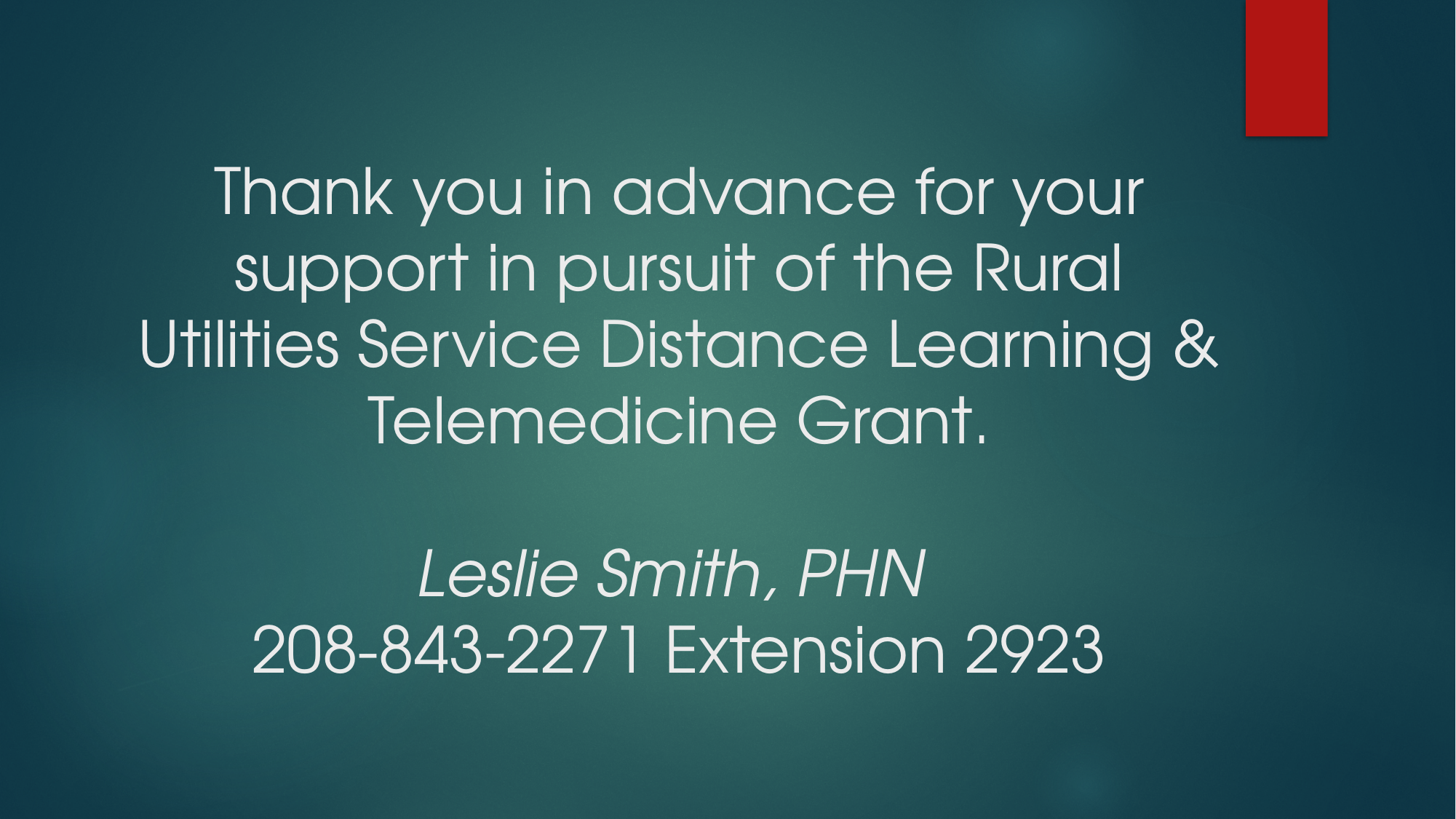

# Thank you in advance for your support in pursuit of the Rural Utilities Service Distance Learning & Telemedicine Grant. Leslie Smith, PHN 208-843-2271 Extension 2923